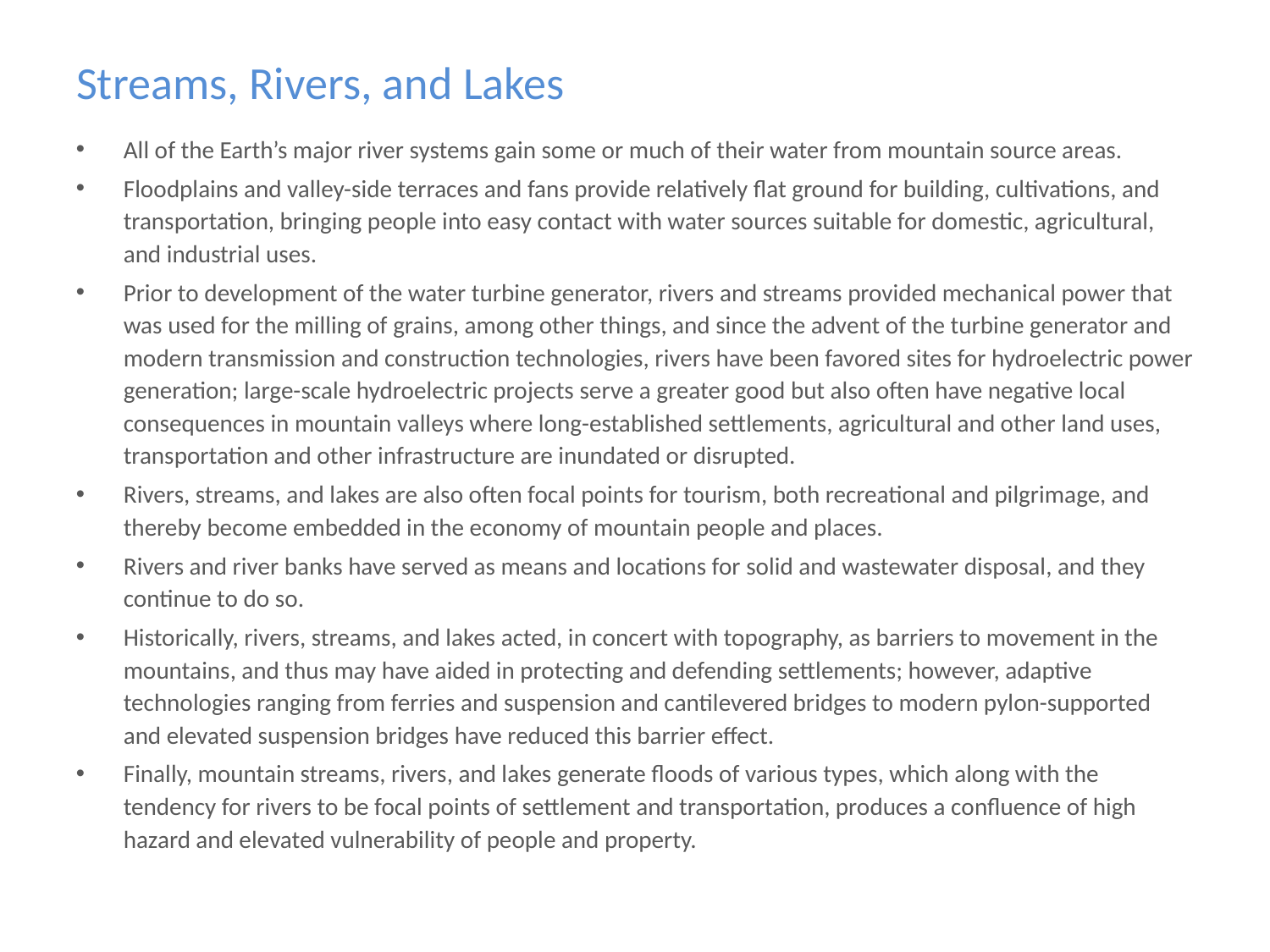

# Streams, Rivers, and Lakes
All of the Earth’s major river systems gain some or much of their water from mountain source areas.
Floodplains and valley-side terraces and fans provide relatively flat ground for building, cultivations, and transportation, bringing people into easy contact with water sources suitable for domestic, agricultural, and industrial uses.
Prior to development of the water turbine generator, rivers and streams provided mechanical power that was used for the milling of grains, among other things, and since the advent of the turbine generator and modern transmission and construction technologies, rivers have been favored sites for hydroelectric power generation; large-scale hydroelectric projects serve a greater good but also often have negative local consequences in mountain valleys where long-established settlements, agricultural and other land uses, transportation and other infrastructure are inundated or disrupted.
Rivers, streams, and lakes are also often focal points for tourism, both recreational and pilgrimage, and thereby become embedded in the economy of mountain people and places.
Rivers and river banks have served as means and locations for solid and wastewater disposal, and they continue to do so.
Historically, rivers, streams, and lakes acted, in concert with topography, as barriers to movement in the mountains, and thus may have aided in protecting and defending settlements; however, adaptive technologies ranging from ferries and suspension and cantilevered bridges to modern pylon-supported and elevated suspension bridges have reduced this barrier effect.
Finally, mountain streams, rivers, and lakes generate floods of various types, which along with the tendency for rivers to be focal points of settlement and transportation, produces a confluence of high hazard and elevated vulnerability of people and property.